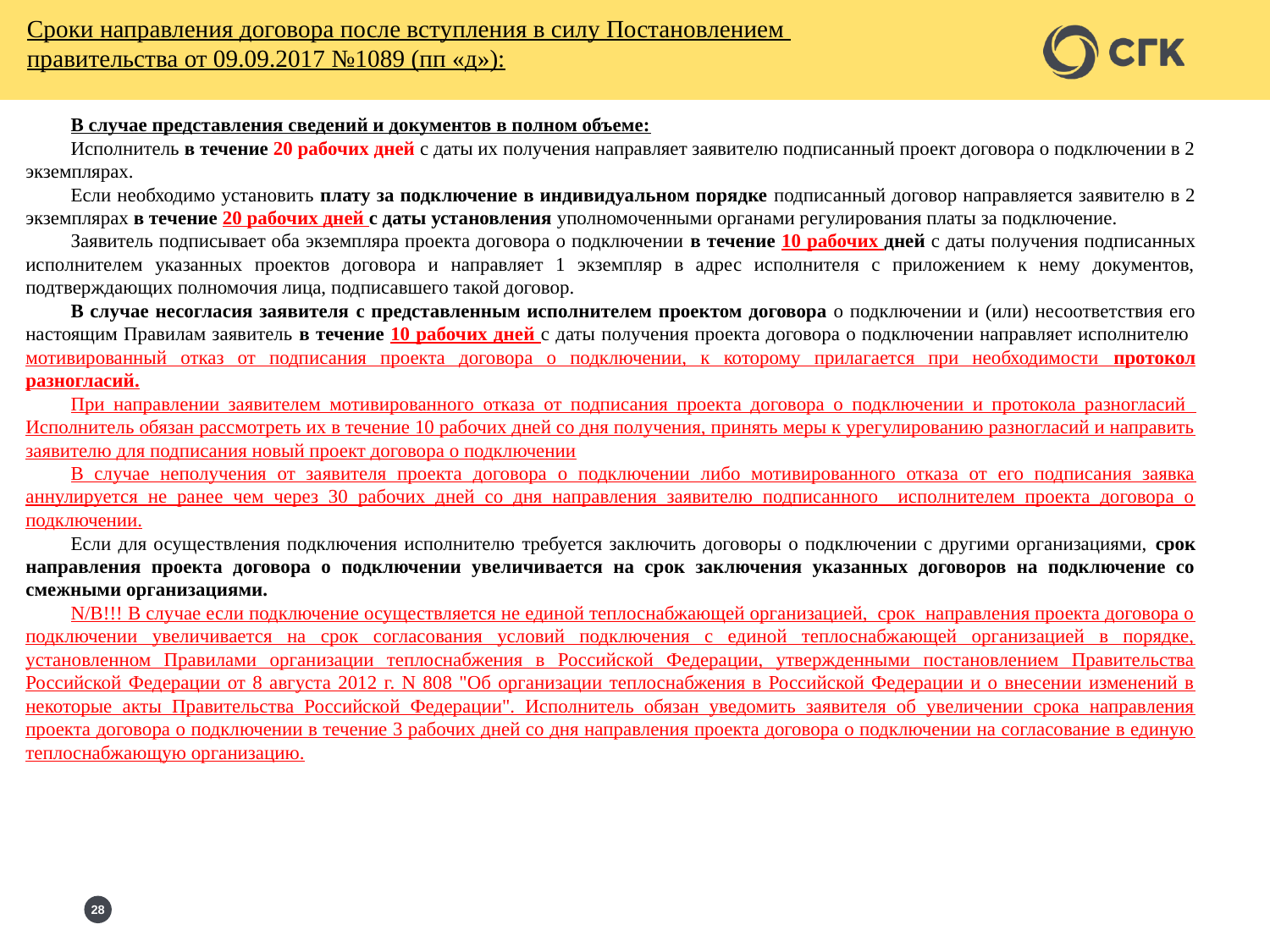

Сроки направления договора после вступления в силу Постановлением
правительства от 09.09.2017 №1089 (пп «д»):
В случае представления сведений и документов в полном объеме:
Исполнитель в течение 20 рабочих дней с даты их получения направляет заявителю подписанный проект договора о подключении в 2 экземплярах.
Если необходимо установить плату за подключение в индивидуальном порядке подписанный договор направляется заявителю в 2 экземплярах в течение 20 рабочих дней с даты установления уполномоченными органами регулирования платы за подключение.
Заявитель подписывает оба экземпляра проекта договора о подключении в течение 10 рабочих дней с даты получения подписанных исполнителем указанных проектов договора и направляет 1 экземпляр в адрес исполнителя с приложением к нему документов, подтверждающих полномочия лица, подписавшего такой договор.
В случае несогласия заявителя с представленным исполнителем проектом договора о подключении и (или) несоответствия его настоящим Правилам заявитель в течение 10 рабочих дней с даты получения проекта договора о подключении направляет исполнителю  мотивированный отказ от подписания проекта договора о подключении, к которому прилагается при необходимости протокол разногласий.
При направлении заявителем мотивированного отказа от подписания проекта договора о подключении и протокола разногласий  Исполнитель обязан рассмотреть их в течение 10 рабочих дней со дня получения, принять меры к урегулированию разногласий и направить заявителю для подписания новый проект договора о подключении
В случае неполучения от заявителя проекта договора о подключении либо мотивированного отказа от его подписания заявка аннулируется не ранее чем через 30 рабочих дней со дня направления заявителю подписанного  исполнителем проекта договора о подключении.
Если для осуществления подключения исполнителю требуется заключить договоры о подключении с другими организациями, срок направления проекта договора о подключении увеличивается на срок заключения указанных договоров на подключение со смежными организациями.
N/B!!! В случае если подключение осуществляется не единой теплоснабжающей организацией,  срок  направления проекта договора о подключении увеличивается на срок согласования условий подключения с единой теплоснабжающей организацией в порядке, установленном Правилами организации теплоснабжения в Российской Федерации, утвержденными постановлением Правительства Российской Федерации от 8 августа 2012 г. N 808 "Об организации теплоснабжения в Российской Федерации и о внесении изменений в некоторые акты Правительства Российской Федерации". Исполнитель обязан уведомить заявителя об увеличении срока направления проекта договора о подключении в течение 3 рабочих дней со дня направления проекта договора о подключении на согласование в единую теплоснабжающую организацию.